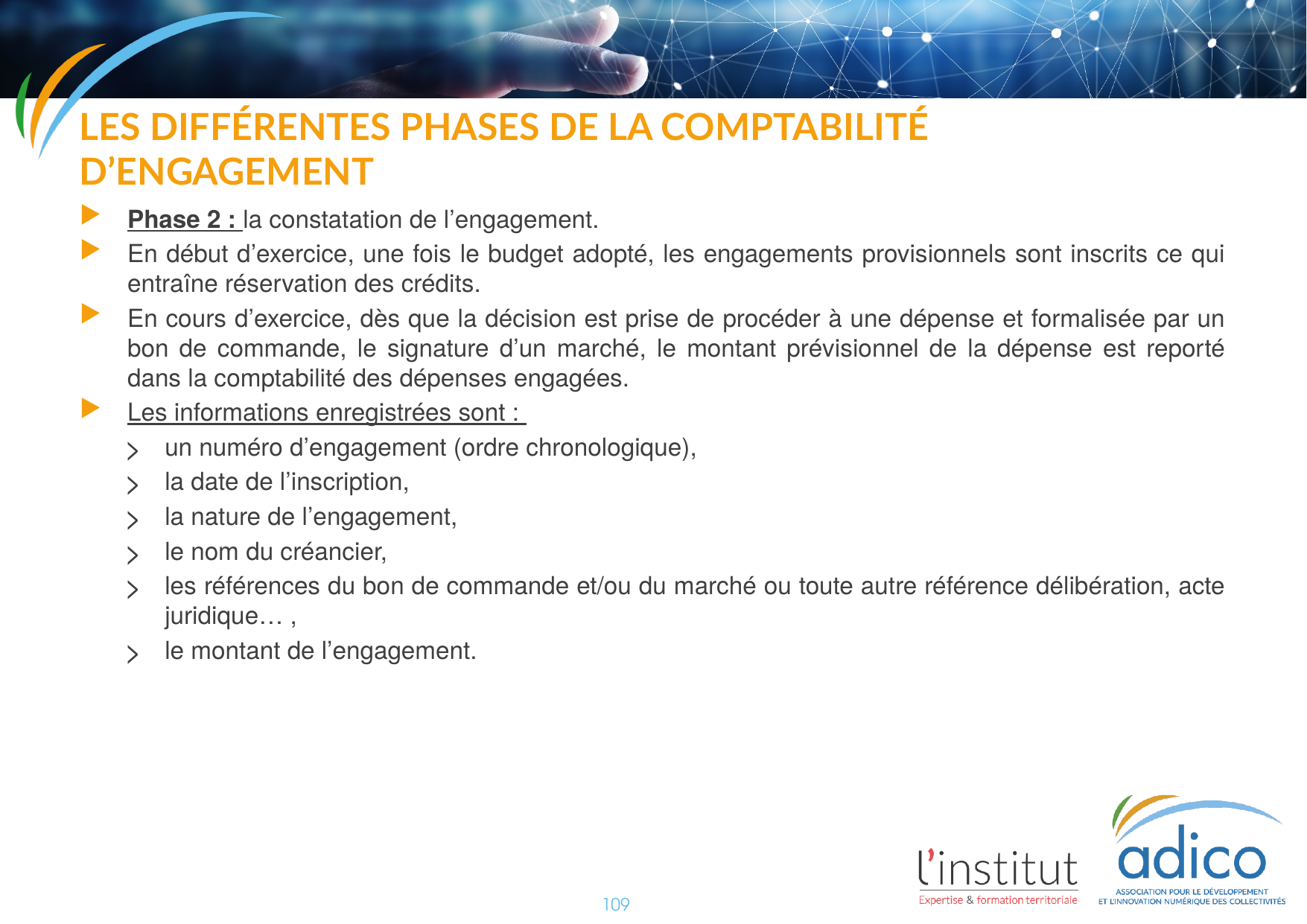

# Les différentes phases de la comptabilité d’engagement
Phase 2 : la constatation de l’engagement.
En début d’exercice, une fois le budget adopté, les engagements provisionnels sont inscrits ce qui entraîne réservation des crédits.
En cours d’exercice, dès que la décision est prise de procéder à une dépense et formalisée par un bon de commande, le signature d’un marché, le montant prévisionnel de la dépense est reporté dans la comptabilité des dépenses engagées.
Les informations enregistrées sont :
un numéro d’engagement (ordre chronologique),
la date de l’inscription,
la nature de l’engagement,
le nom du créancier,
les références du bon de commande et/ou du marché ou toute autre référence délibération, acte juridique… ,
le montant de l’engagement.